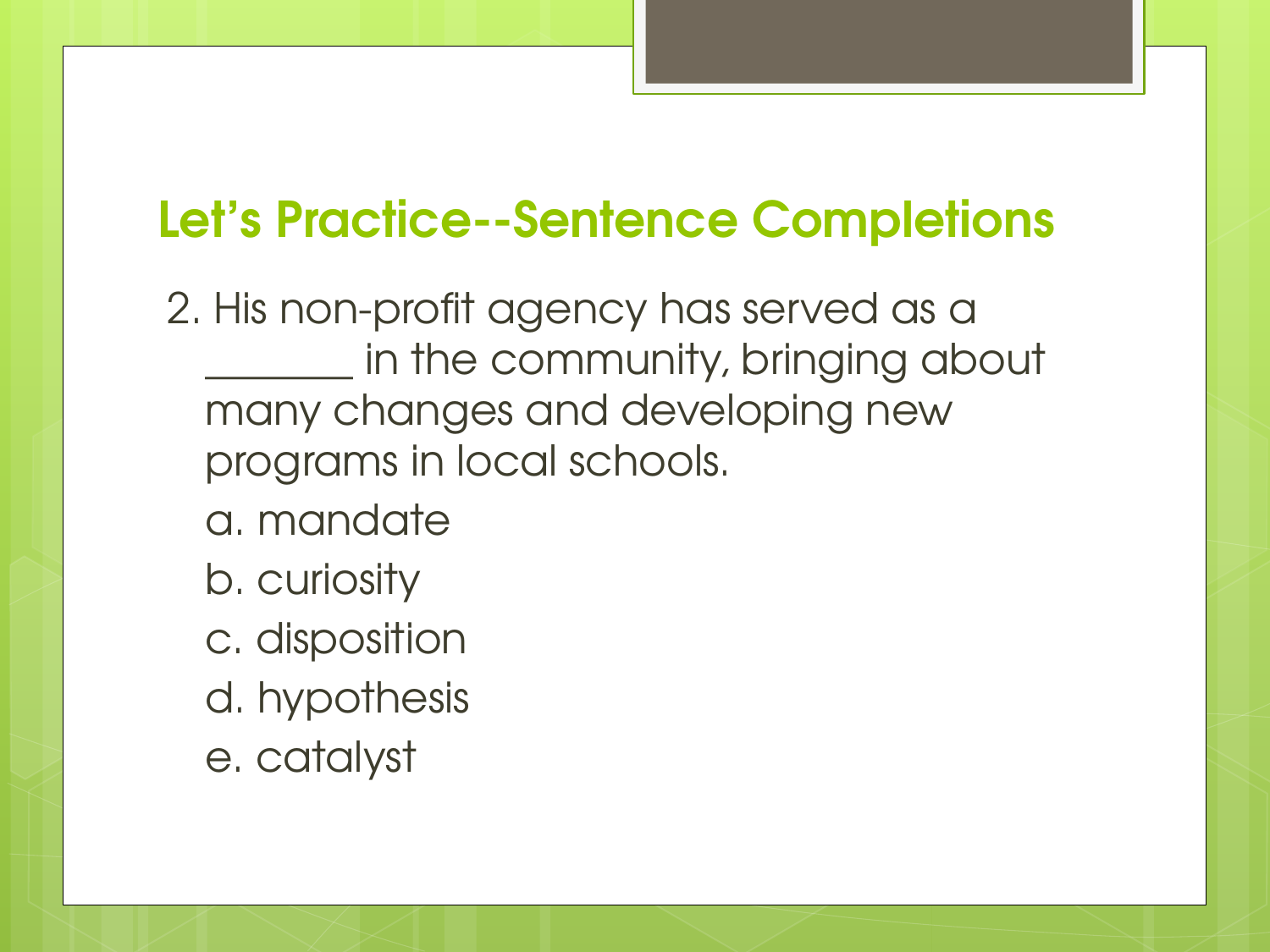

# Let’s Practice--Sentence Completions
2. His non-profit agency has served as a _______ in the community, bringing about many changes and developing new programs in local schools.
	a. mandate
	b. curiosity
	c. disposition
	d. hypothesis
	e. catalyst